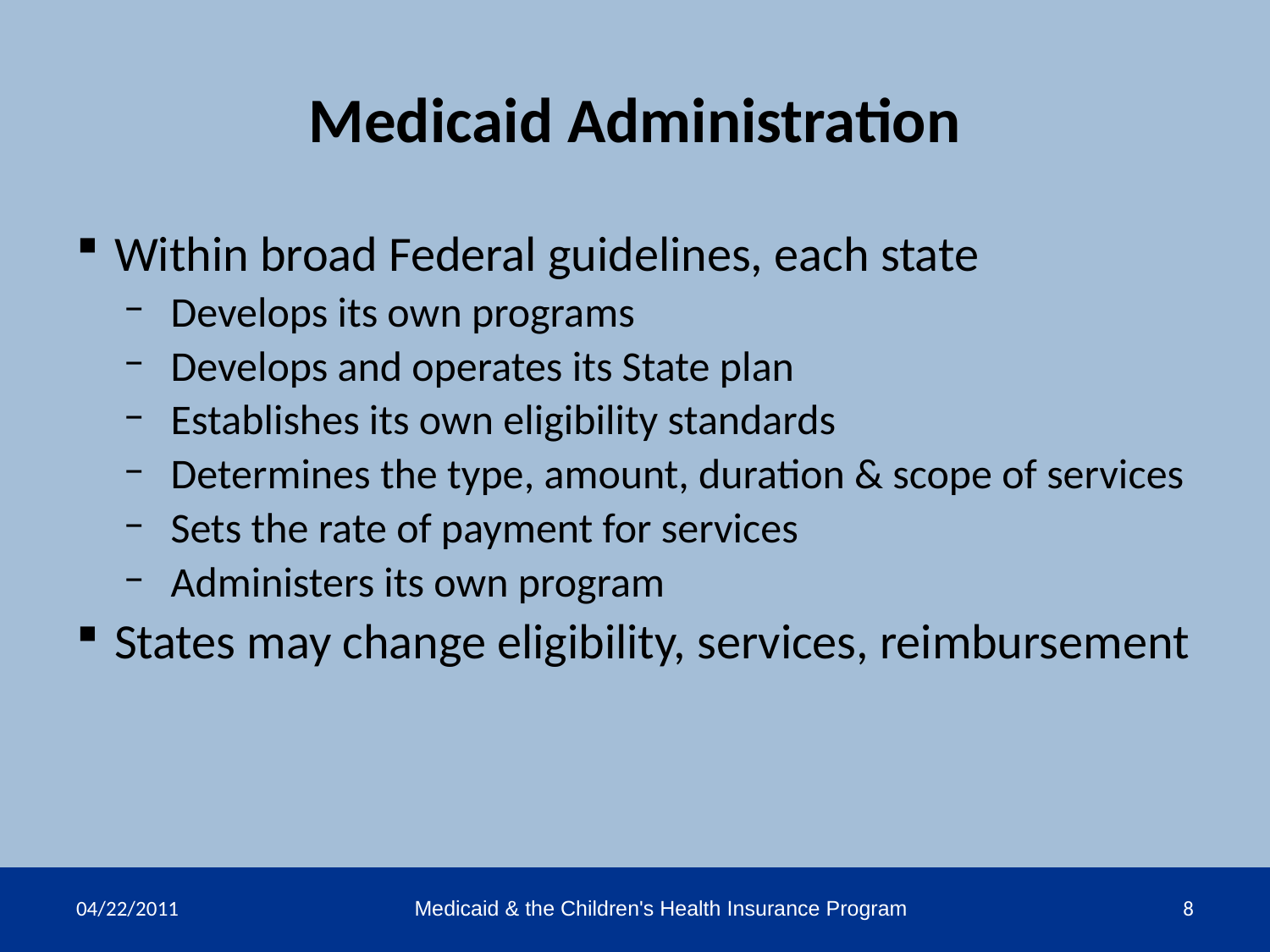

# Medicaid Administration
Within broad Federal guidelines, each state
Develops its own programs
Develops and operates its State plan
Establishes its own eligibility standards
Determines the type, amount, duration & scope of services
Sets the rate of payment for services
Administers its own program
States may change eligibility, services, reimbursement
04/22/2011
Medicaid & the Children's Health Insurance Program
8